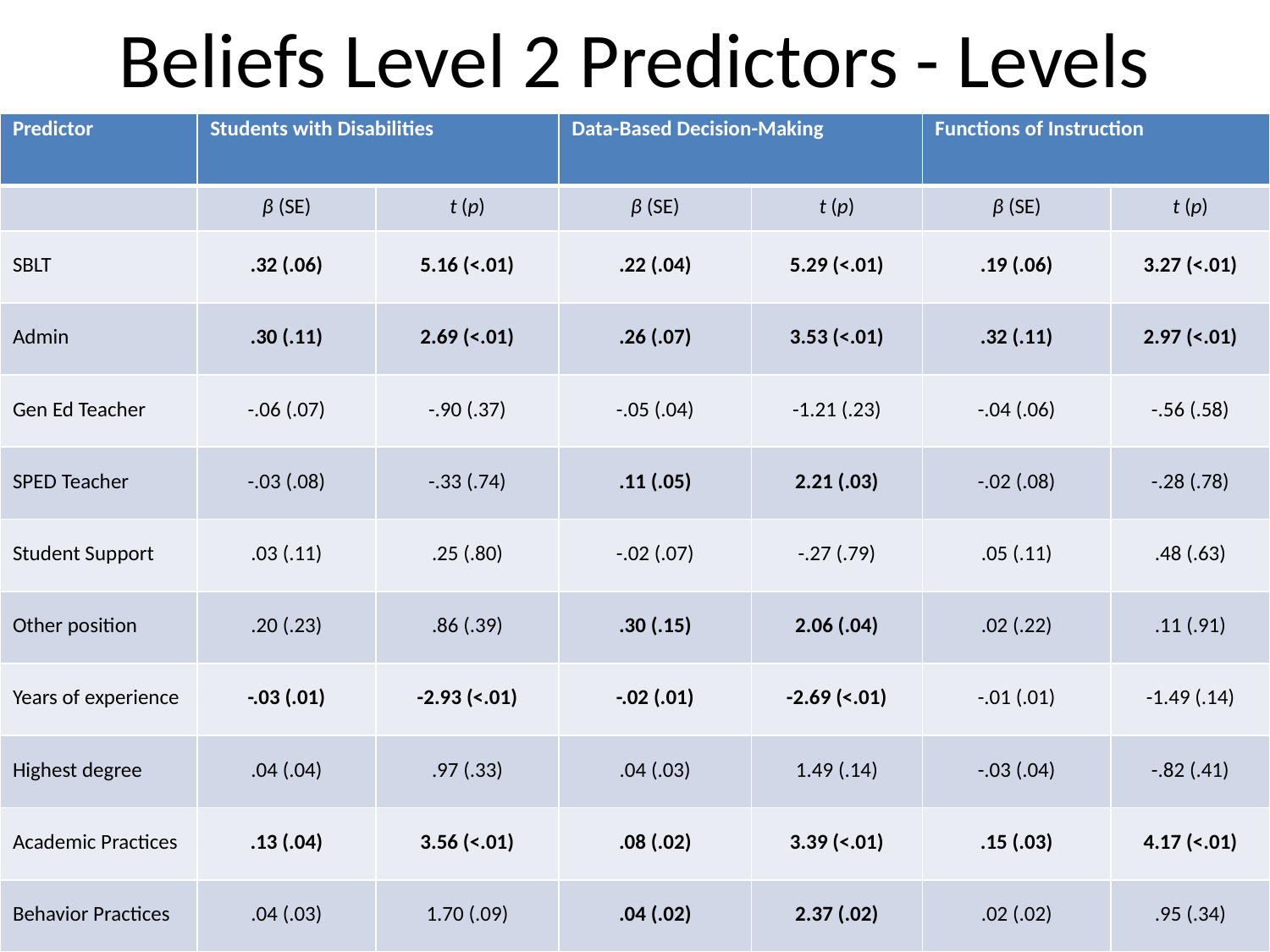

# Beliefs Level 2 Predictors - Levels
| Predictor | Students with Disabilities |  | Data-Based Decision-Making |  | Functions of Instruction |  |
| --- | --- | --- | --- | --- | --- | --- |
|  | β (SE) | t (p) | β (SE) | t (p) | β (SE) | t (p) |
| SBLT | .32 (.06) | 5.16 (<.01) | .22 (.04) | 5.29 (<.01) | .19 (.06) | 3.27 (<.01) |
| Admin | .30 (.11) | 2.69 (<.01) | .26 (.07) | 3.53 (<.01) | .32 (.11) | 2.97 (<.01) |
| Gen Ed Teacher | -.06 (.07) | -.90 (.37) | -.05 (.04) | -1.21 (.23) | -.04 (.06) | -.56 (.58) |
| SPED Teacher | -.03 (.08) | -.33 (.74) | .11 (.05) | 2.21 (.03) | -.02 (.08) | -.28 (.78) |
| Student Support | .03 (.11) | .25 (.80) | -.02 (.07) | -.27 (.79) | .05 (.11) | .48 (.63) |
| Other position | .20 (.23) | .86 (.39) | .30 (.15) | 2.06 (.04) | .02 (.22) | .11 (.91) |
| Years of experience | -.03 (.01) | -2.93 (<.01) | -.02 (.01) | -2.69 (<.01) | -.01 (.01) | -1.49 (.14) |
| Highest degree | .04 (.04) | .97 (.33) | .04 (.03) | 1.49 (.14) | -.03 (.04) | -.82 (.41) |
| Academic Practices | .13 (.04) | 3.56 (<.01) | .08 (.02) | 3.39 (<.01) | .15 (.03) | 4.17 (<.01) |
| Behavior Practices | .04 (.03) | 1.70 (.09) | .04 (.02) | 2.37 (.02) | .02 (.02) | .95 (.34) |